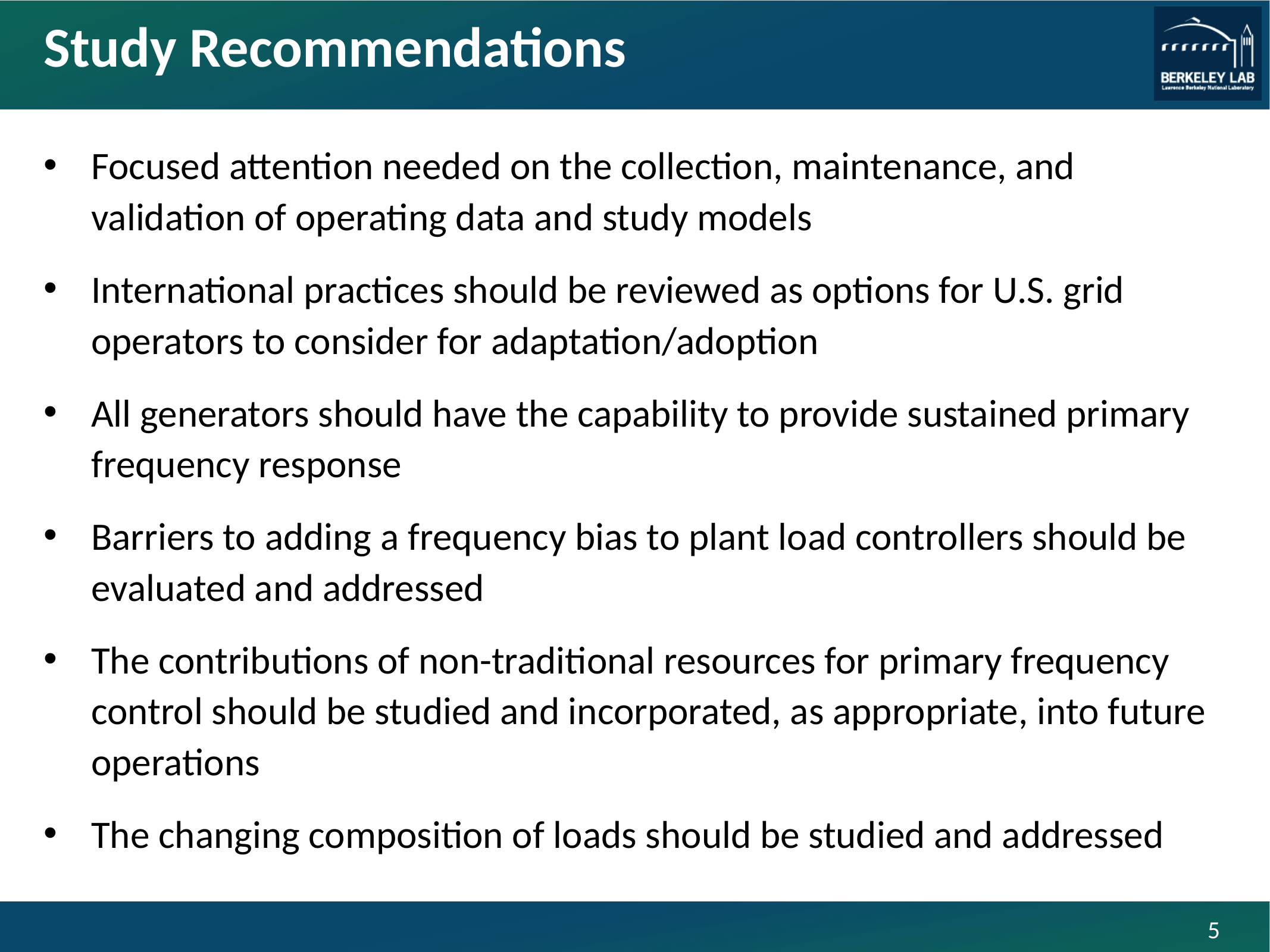

# Study Recommendations
Focused attention needed on the collection, maintenance, and validation of operating data and study models
International practices should be reviewed as options for U.S. grid operators to consider for adaptation/adoption
All generators should have the capability to provide sustained primary frequency response
Barriers to adding a frequency bias to plant load controllers should be evaluated and addressed
The contributions of non-traditional resources for primary frequency control should be studied and incorporated, as appropriate, into future operations
The changing composition of loads should be studied and addressed
5